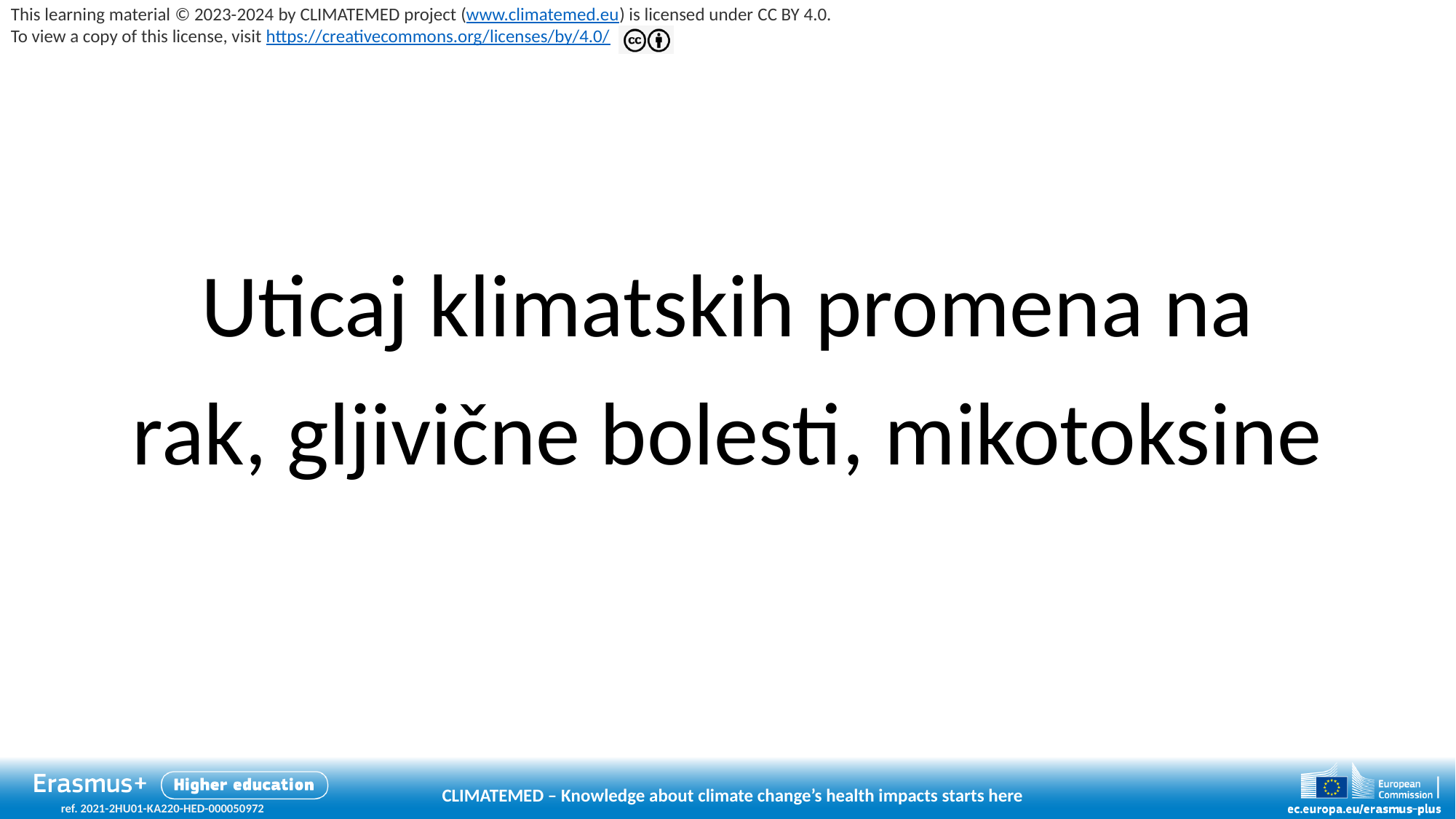

# Uticaj klimatskih promena na rak, gljivične bolesti, mikotoksine